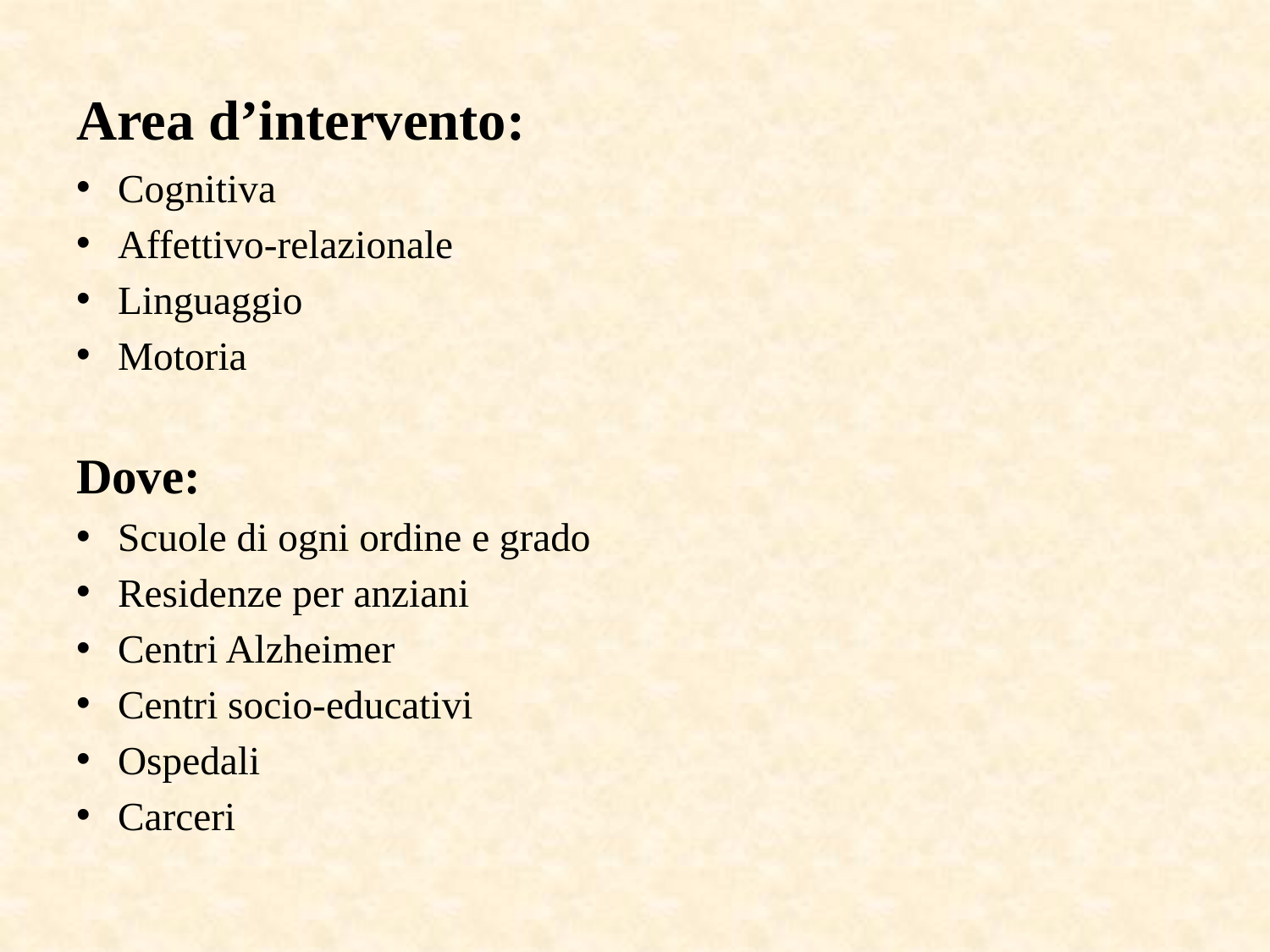

# Area d’intervento:
Cognitiva
Affettivo-relazionale
Linguaggio
Motoria

Dove:
Scuole di ogni ordine e grado
Residenze per anziani
Centri Alzheimer
Centri socio-educativi
Ospedali
Carceri